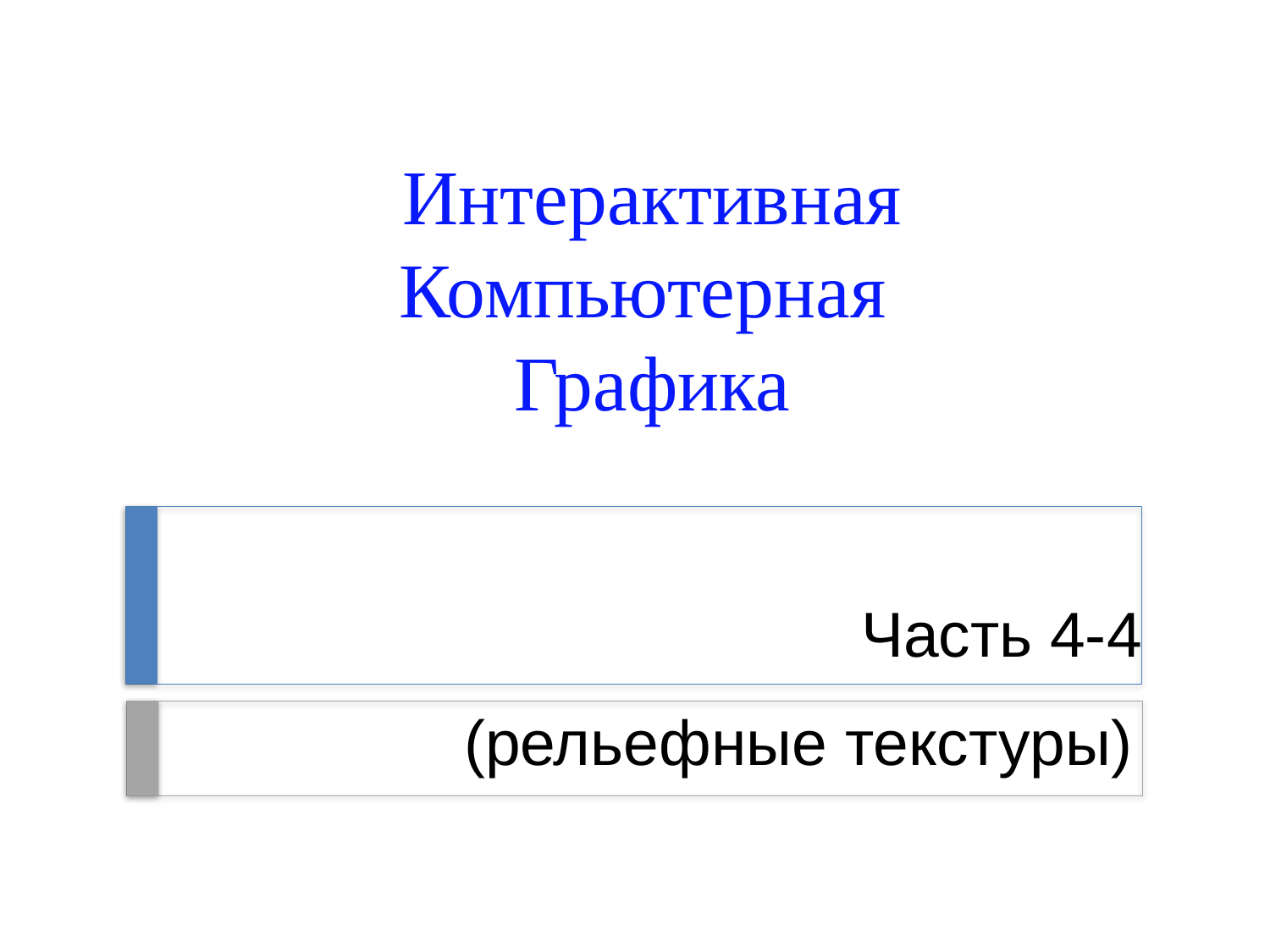

Интерактивная
Компьютерная
Графика
Часть 4-4
# (рельефные текстуры)